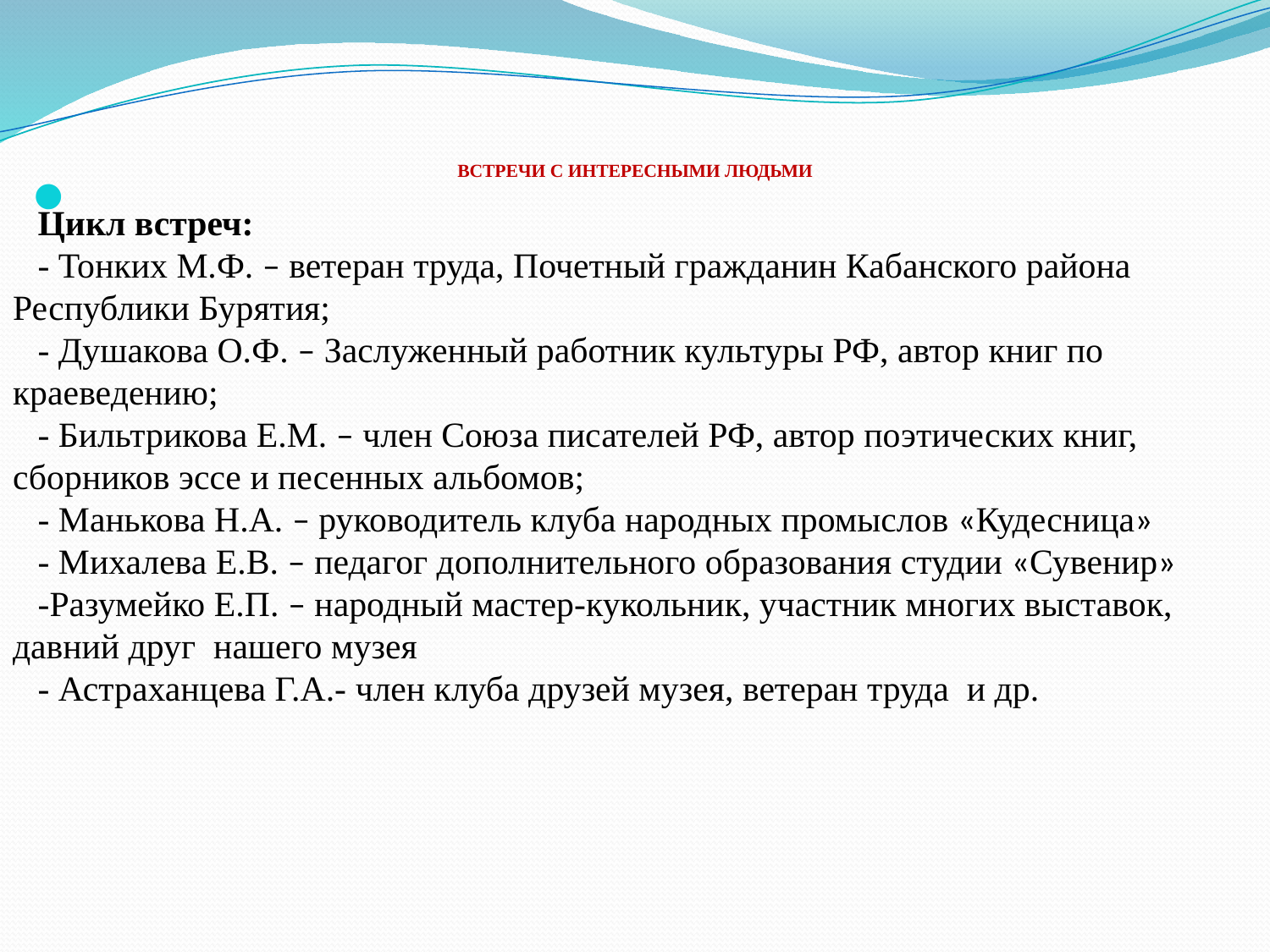

Цикл встреч:
- Тонких М.Ф. – ветеран труда, Почетный гражданин Кабанского района Республики Бурятия;
- Душакова О.Ф. – Заслуженный работник культуры РФ, автор книг по краеведению;
- Бильтрикова Е.М. – член Союза писателей РФ, автор поэтических книг, сборников эссе и песенных альбомов;
- Манькова Н.А. – руководитель клуба народных промыслов «Кудесница»
- Михалева Е.В. – педагог дополнительного образования студии «Сувенир»
-Разумейко Е.П. – народный мастер-кукольник, участник многих выставок, давний друг  нашего музея
- Астраханцева Г.А.- член клуба друзей музея, ветеран труда  и др.
# ВСТРЕЧИ С ИНТЕРЕСНЫМИ ЛЮДЬМИ